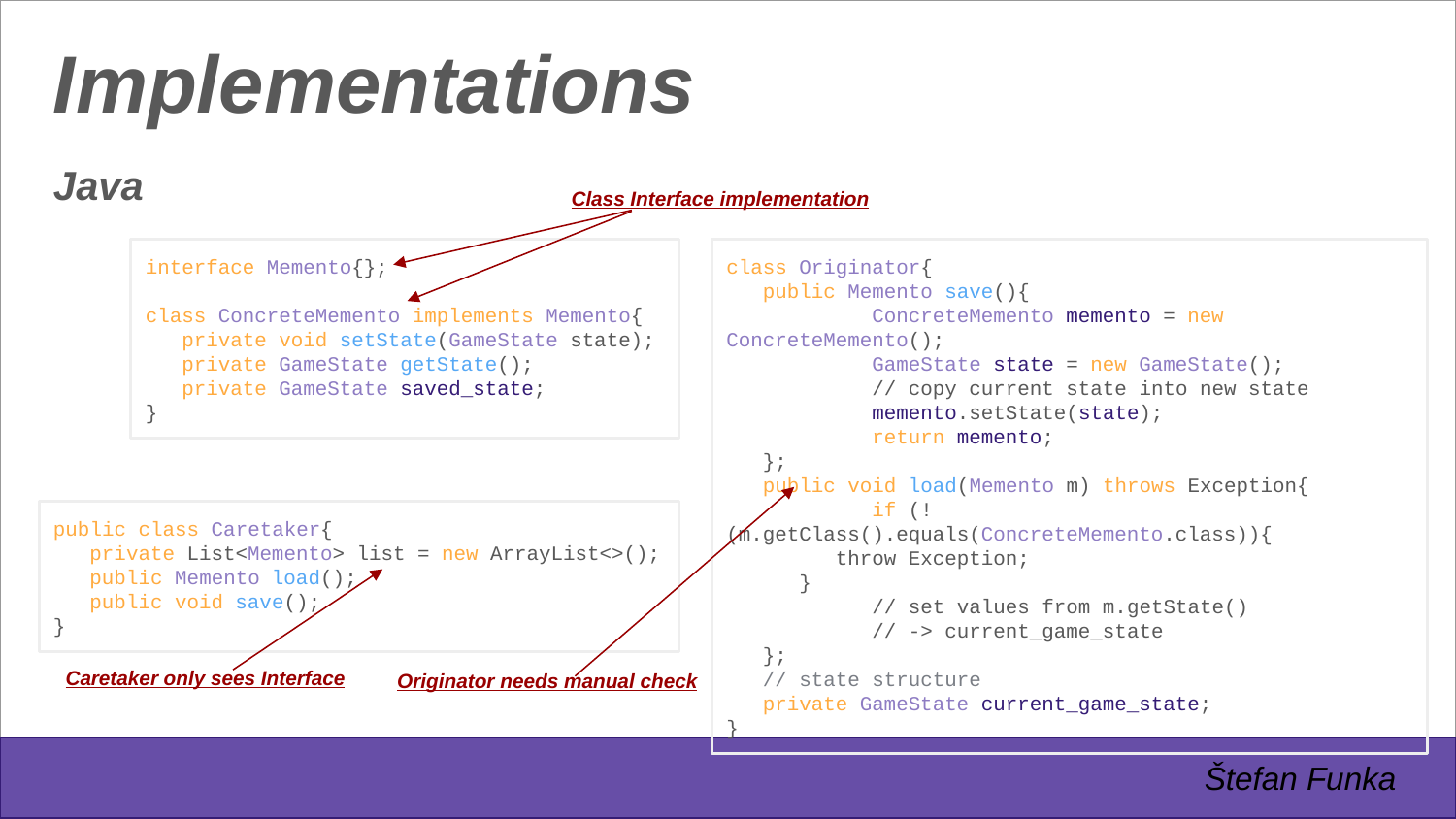

Implementations
Java
Class Interface implementation
interface Memento{};

class ConcreteMemento implements Memento{
   private void setState(GameState state);
   private GameState getState();
   private GameState saved_state;
}
class Originator{
   public Memento save(){
	ConcreteMemento memento = new ConcreteMemento();
	GameState state = new GameState();
	// copy current state into new state
	memento.setState(state);
	return memento;
   };
   public void load(Memento m) throws Exception{
	if (!(m.getClass().equals(ConcreteMemento.class)){
         throw Exception;
}
	// set values from m.getState()
	// -> current_game_state
   };
   // state structure
   private GameState current_game_state;
}
public class Caretaker{
   private List<Memento> list = new ArrayList<>();
   public Memento load();
   public void save();
}
Caretaker only sees Interface
Originator needs manual check

Štefan Funka